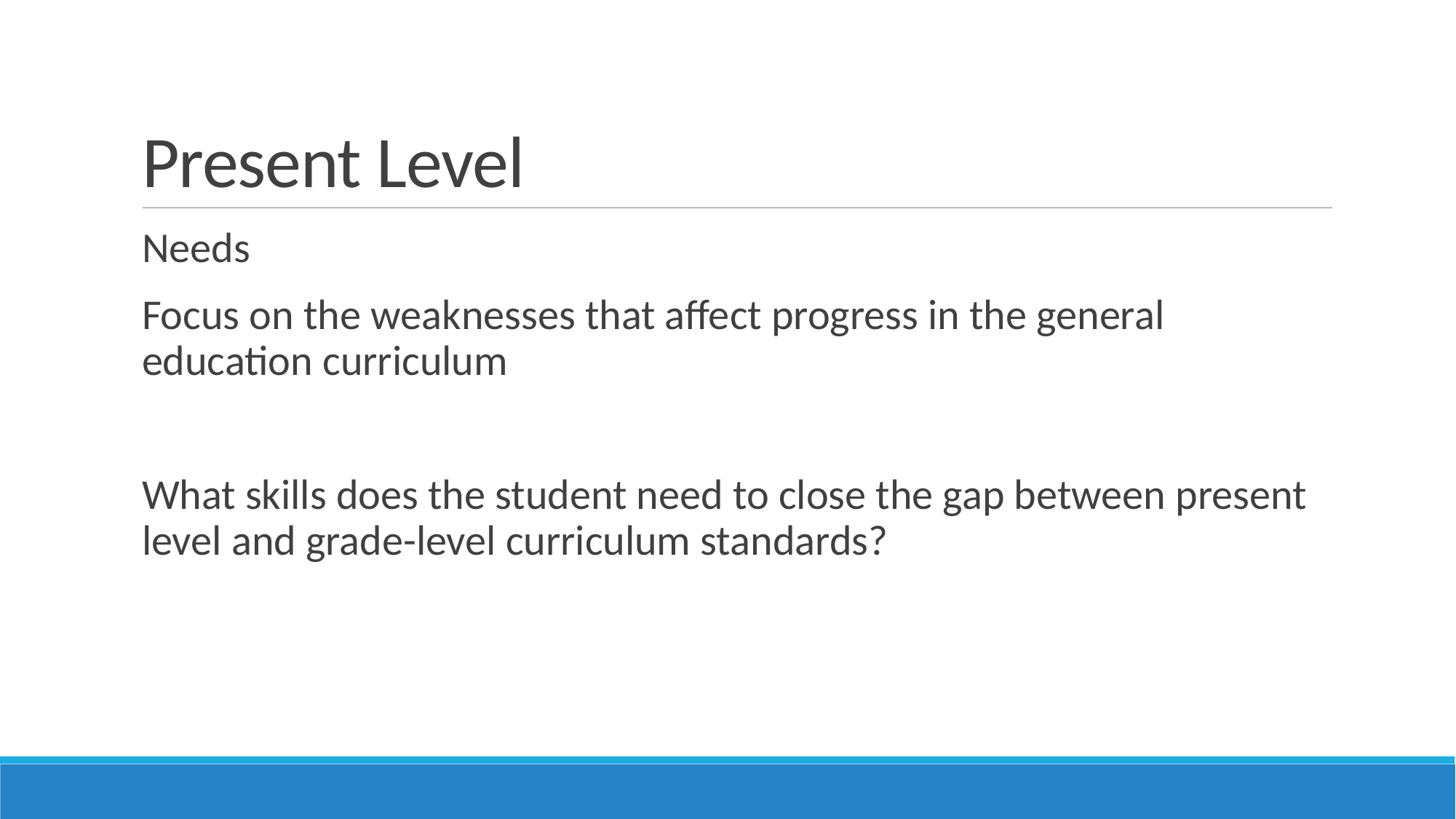

# Present Level
Needs
Focus on the weaknesses that affect progress in the general education curriculum

What skills does the student need to close the gap between present level and grade-level curriculum standards?